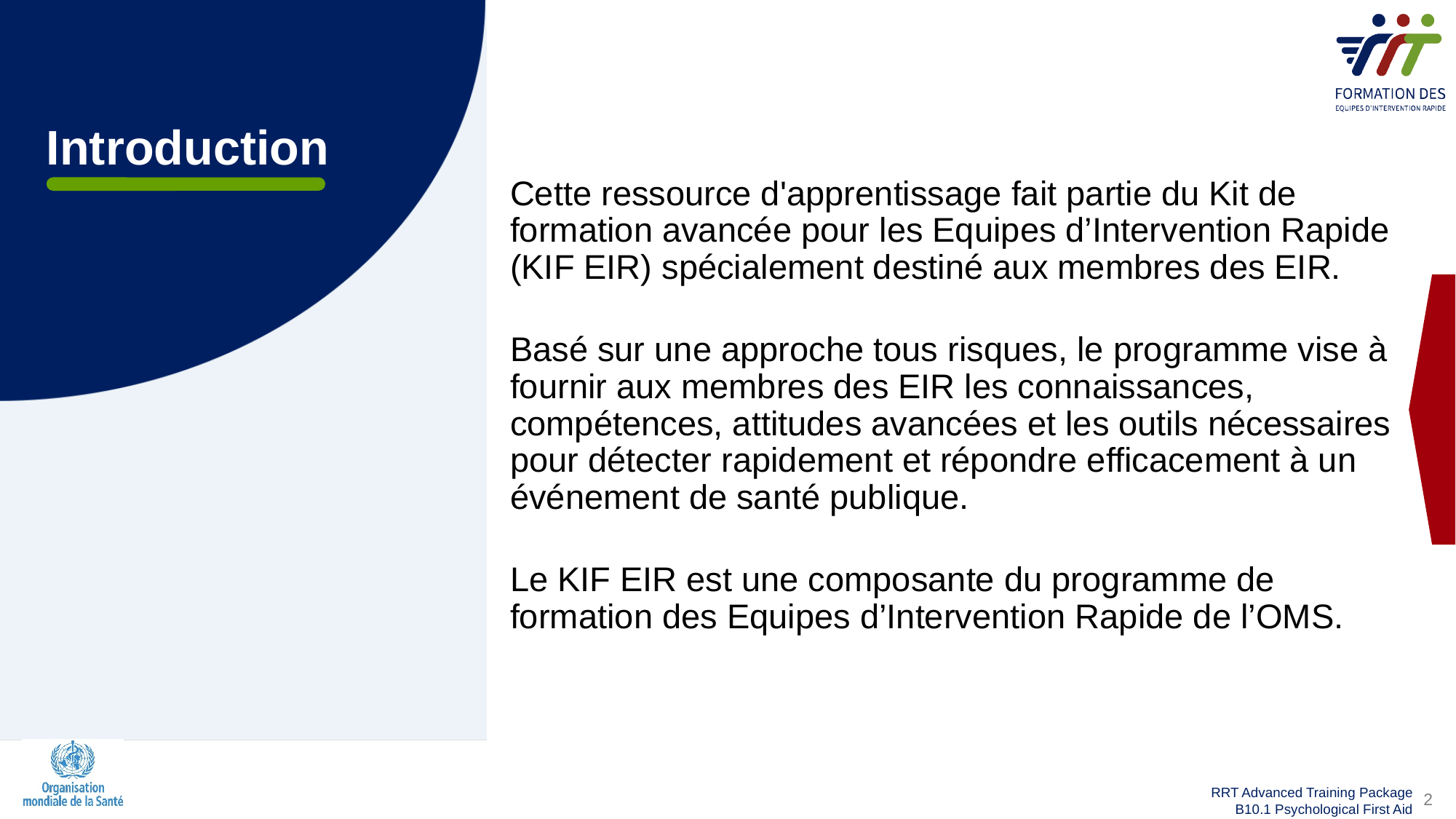

# Introduction
Cette ressource d'apprentissage fait partie du Kit de formation avancée pour les Equipes d’Intervention Rapide (KIF EIR) spécialement destiné aux membres des EIR.

Basé sur une approche tous risques, le programme vise à fournir aux membres des EIR les connaissances, compétences, attitudes avancées et les outils nécessaires pour détecter rapidement et répondre efficacement à un événement de santé publique.

Le KIF EIR est une composante du programme de formation des Equipes d’Intervention Rapide de l’OMS.